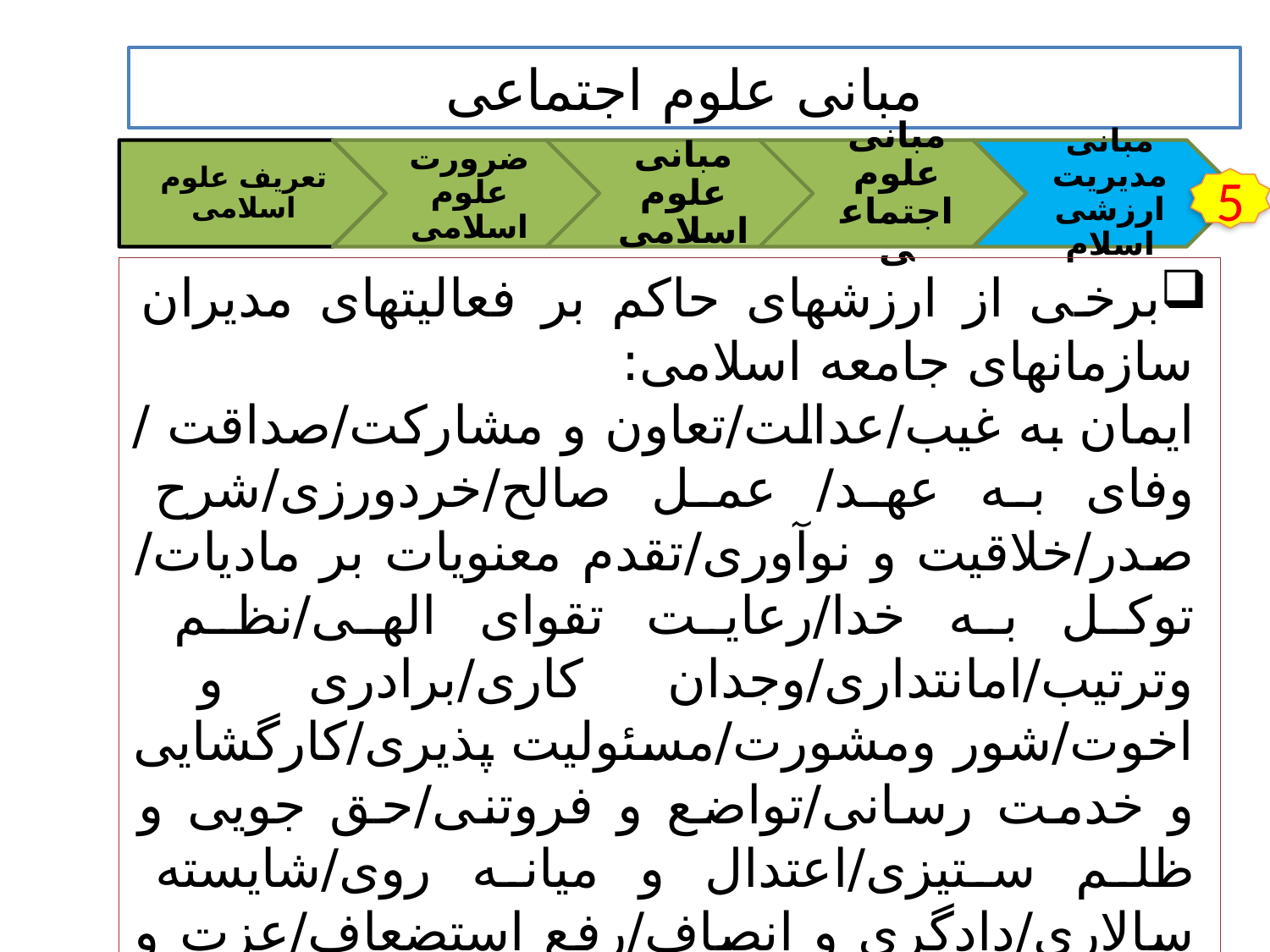

مبانی علوم اجتماعی
تعریف علوم اسلامی
ضرورت علوم اسلامی
مبانی علوم اسلامی
مبانی علوم اجتماعی
مبانی مدیریت ارزشی اسلام
5
برخی از ارزشهای حاکم بر فعالیتهای مدیران سازمانهای جامعه اسلامی:
ایمان به غیب/عدالت/تعاون و مشارکت/صداقت / وفای به عهد/ عمل صالح/خردورزی/شرح صدر/خلاقیت و نوآوری/تقدم معنویات بر مادیات/ توکل به خدا/رعایت تقوای الهی/نظم
وترتیب/امانتداری/وجدان کاری/برادری و اخوت/شور ومشورت/مسئولیت پذیری/کارگشایی و خدمت رسانی/تواضع و فروتنی/حق جویی و ظلم ستیزی/اعتدال و میانه روی/شایسته سالاری/دادگری و انصاف/رفع استضعاف/عزت و اقتدارو...